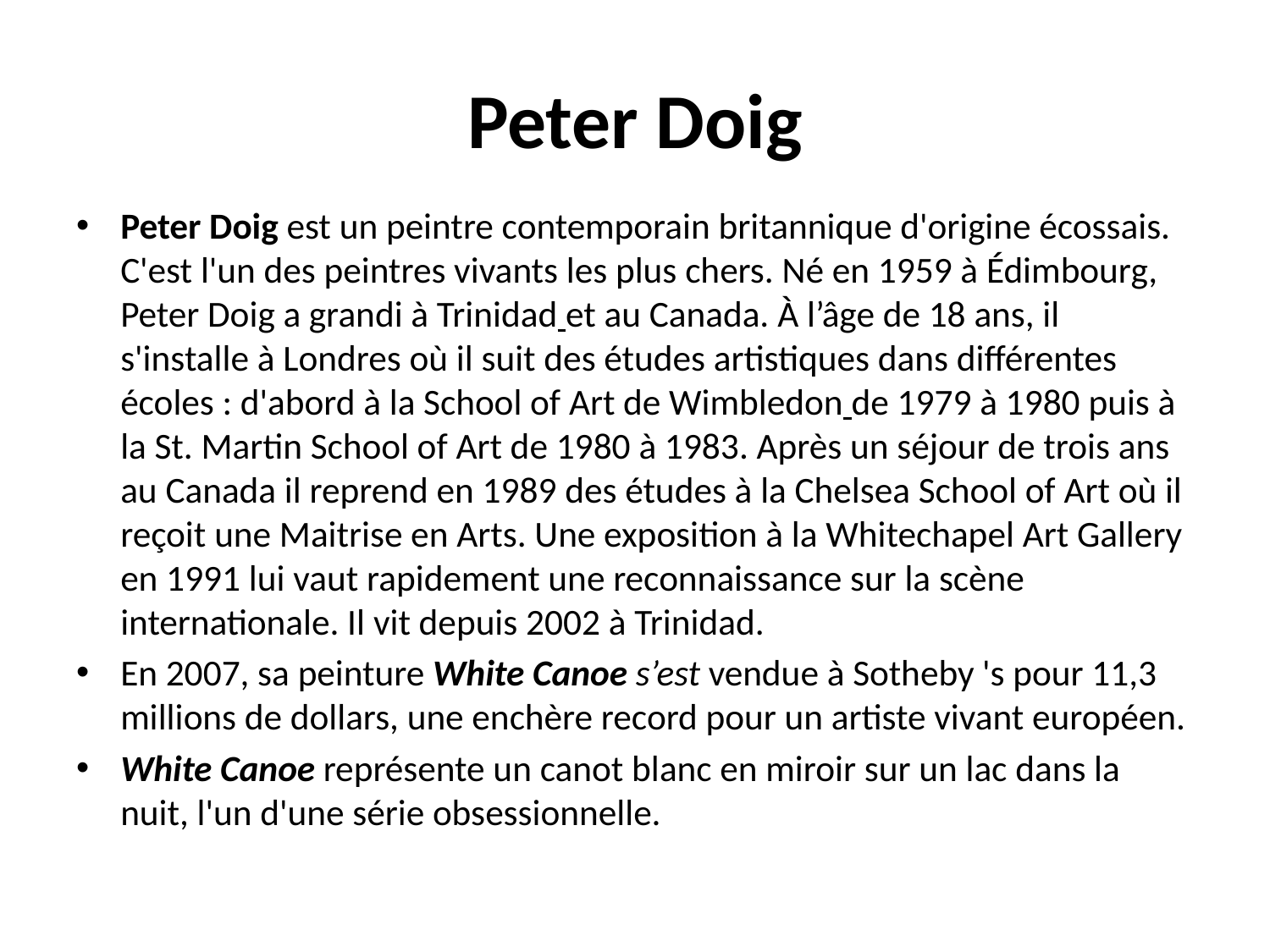

# Peter Doig
Peter Doig est un peintre contemporain britannique d'origine écossais. C'est l'un des peintres vivants les plus chers. Né en 1959 à Édimbourg, Peter Doig a grandi à Trinidad et au Canada. À l’âge de 18 ans, il s'installe à Londres où il suit des études artistiques dans différentes écoles : d'abord à la School of Art de Wimbledon de 1979 à 1980 puis à la St. Martin School of Art de 1980 à 1983. Après un séjour de trois ans au Canada il reprend en 1989 des études à la Chelsea School of Art où il reçoit une Maitrise en Arts. Une exposition à la Whitechapel Art Gallery en 1991 lui vaut rapidement une reconnaissance sur la scène internationale. Il vit depuis 2002 à Trinidad.
En 2007, sa peinture White Canoe s’est vendue à Sotheby 's pour 11,3 millions de dollars, une enchère record pour un artiste vivant européen.
White Canoe représente un canot blanc en miroir sur un lac dans la nuit, l'un d'une série obsessionnelle.